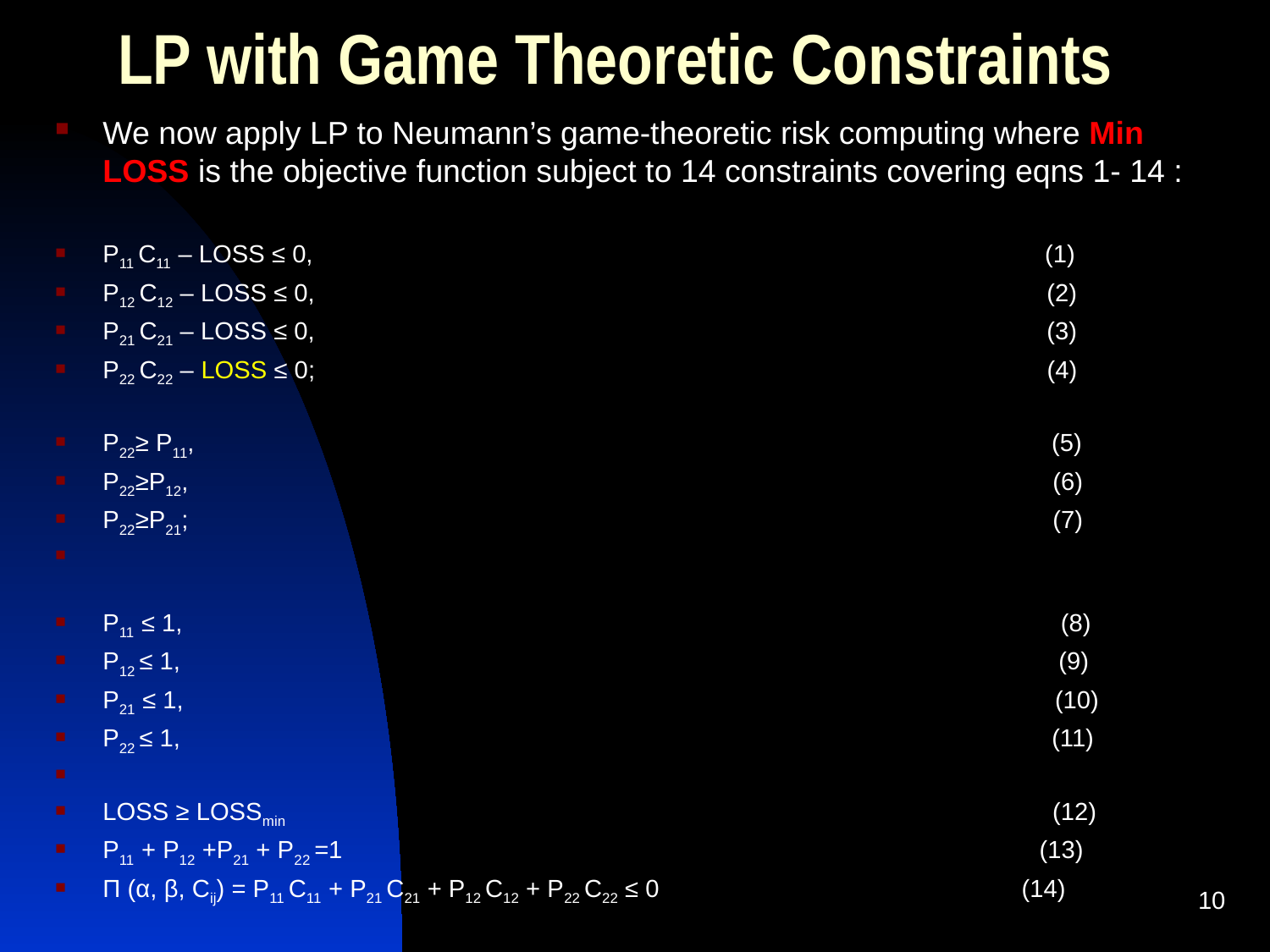

# LP with Game Theoretic Constraints
We now apply LP to Neumann’s game-theoretic risk computing where Min LOSS is the objective function subject to 14 constraints covering eqns 1- 14 :

P11 C11 – LOSS ≤ 0,                                                                                                         (1)
P12 C12 – LOSS ≤ 0,                                                                                                         (2)
P21 C21 – LOSS ≤ 0,                                                                                                         (3)
P22 C22 – LOSS ≤ 0;                                                                                                         (4)

P22≥ P11,                                                                                                                           (5)
P22≥P12,                                                                                                                            (6)
P22≥P21;                                                                                                                            (7)

P11 ≤ 1,                                                                                                                              (8)
P12 ≤ 1,                                                                                                                              (9)
P21 ≤ 1,                                                                                                                             (10)
P22 ≤ 1,                                                                                                                             (11)

LOSS ≥ LOSSmin                                                                                                              (12)
P11 + P12 +P21 + P22 =1                                                                                                    (13)
Π (α, β, Cij) = P11 C11 + P21 C21 + P12 C12 + P22 C22 ≤ 0                                                    (14)

10